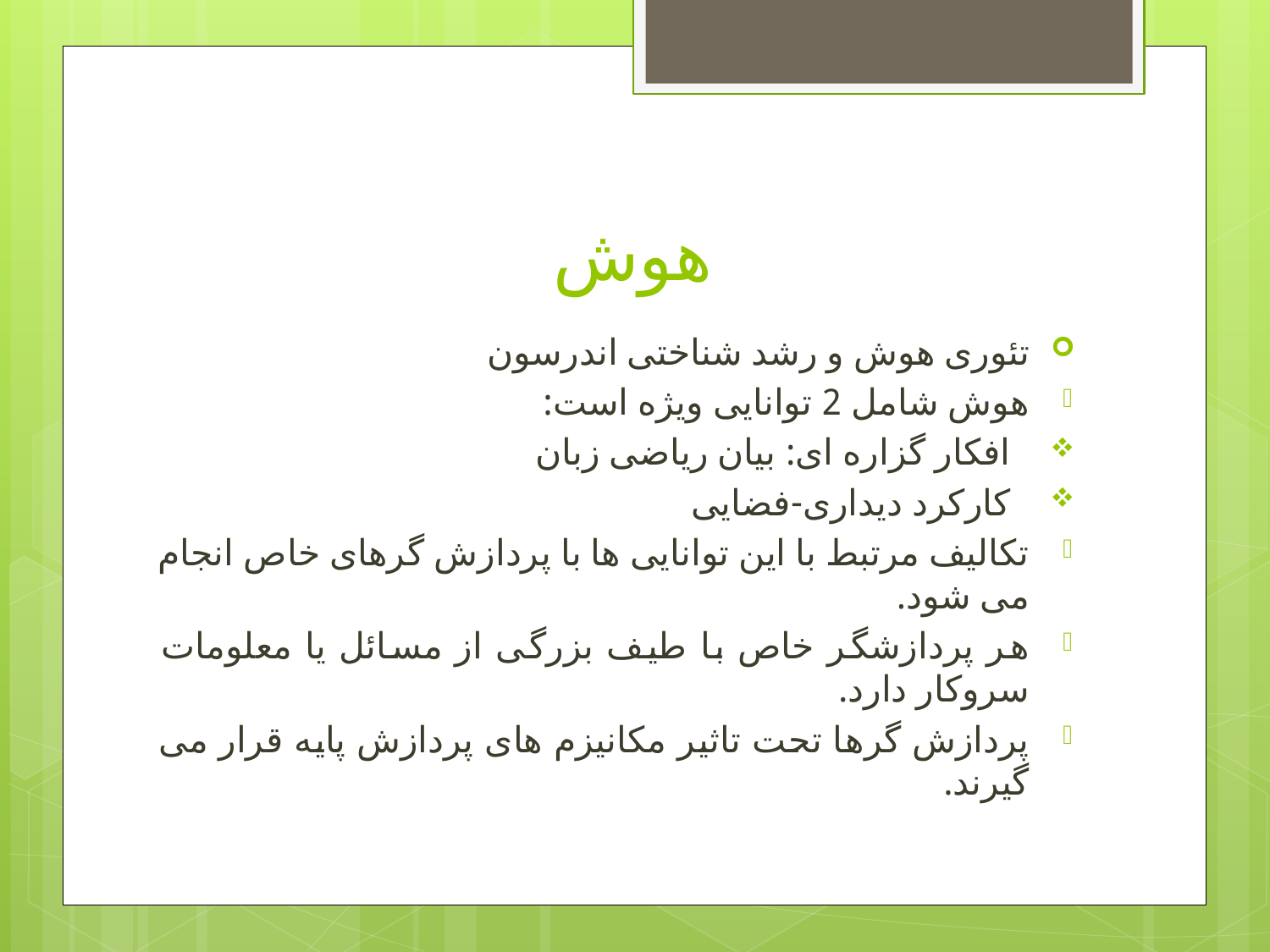

# هوش
تئوری هوش و رشد شناختی اندرسون
هوش شامل 2 توانایی ویژه است:
  افکار گزاره ای: بیان ریاضی زبان
  کارکرد دیداری-فضایی
تکالیف مرتبط با این توانایی ها با پردازش گرهای خاص انجام می شود.
هر پردازشگر خاص با طیف بزرگی از مسائل یا معلومات سروکار دارد.
پردازش گرها تحت تاثیر مکانیزم های پردازش پایه قرار می گیرند.